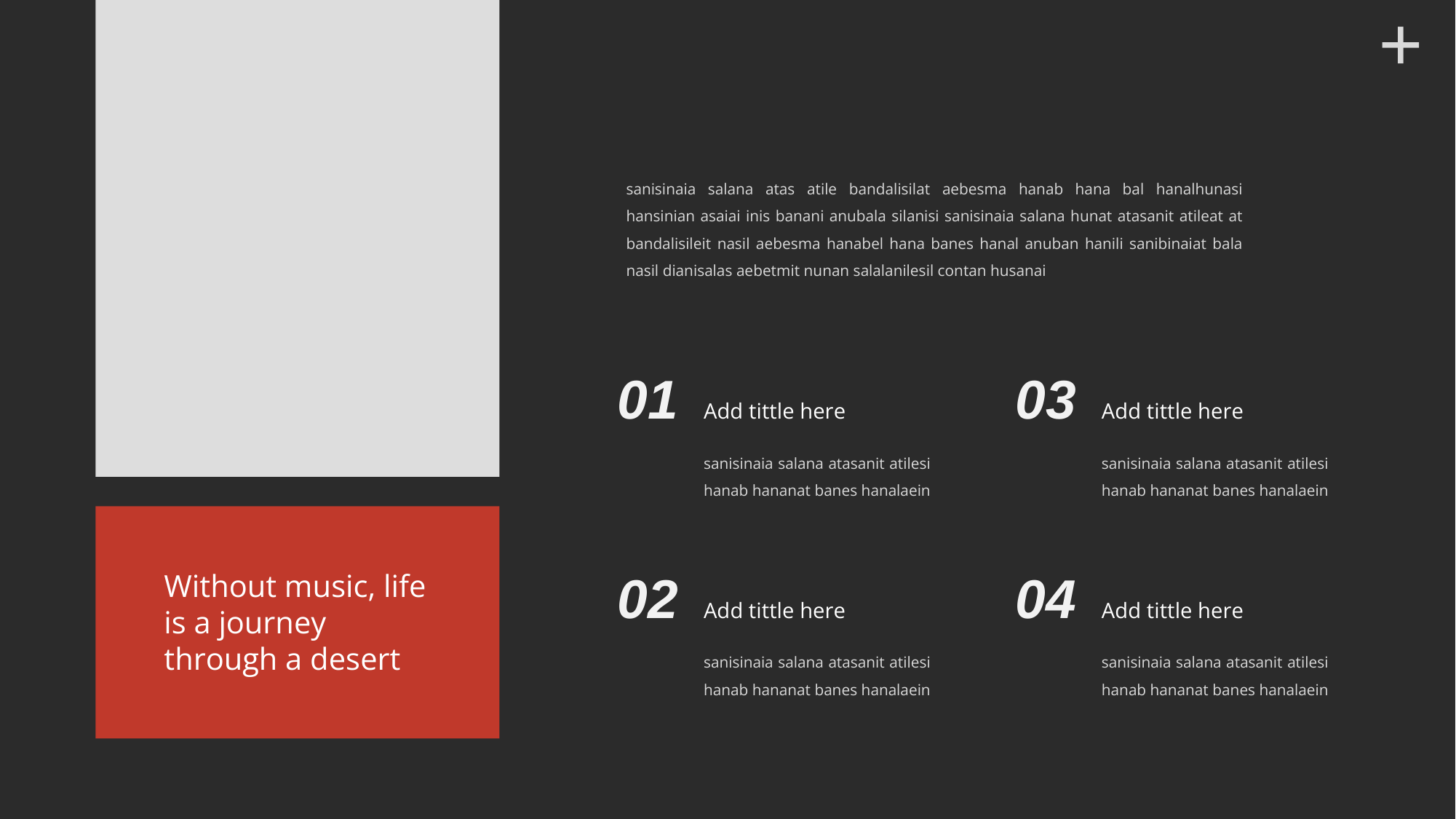

sanisinaia salana atas atile bandalisilat aebesma hanab hana bal hanalhunasi hansinian asaiai inis banani anubala silanisi sanisinaia salana hunat atasanit atileat at bandalisileit nasil aebesma hanabel hana banes hanal anuban hanili sanibinaiat bala nasil dianisalas aebetmit nunan salalanilesil contan husanai
01
Add tittle here
sanisinaia salana atasanit atilesi hanab hananat banes hanalaein
03
Add tittle here
sanisinaia salana atasanit atilesi hanab hananat banes hanalaein

02
Add tittle here
sanisinaia salana atasanit atilesi hanab hananat banes hanalaein
04
Add tittle here
sanisinaia salana atasanit atilesi hanab hananat banes hanalaein
Without music, life
is a journey
through a desert